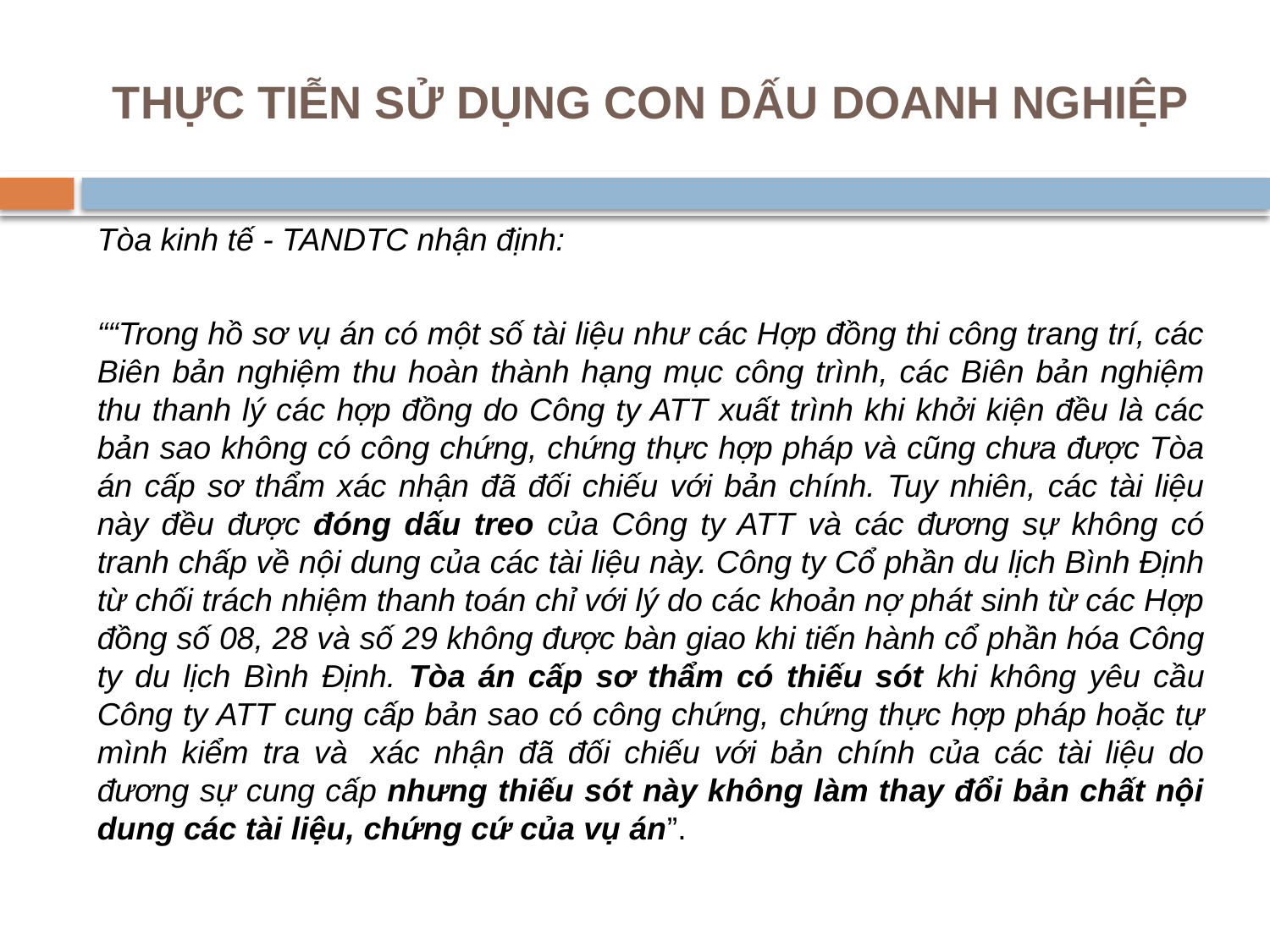

# THỰC TIỄN SỬ DỤNG CON DẤU DOANH NGHIỆP
Tòa kinh tế - TANDTC nhận định:

““Trong hồ sơ vụ án có một số tài liệu như các Hợp đồng thi công trang trí, các Biên bản nghiệm thu hoàn thành hạng mục công trình, các Biên bản nghiệm thu thanh lý các hợp đồng do Công ty ATT xuất trình khi khởi kiện đều là các bản sao không có công chứng, chứng thực hợp pháp và cũng chưa được Tòa án cấp sơ thẩm xác nhận đã đối chiếu với bản chính. Tuy nhiên, các tài liệu này đều được đóng dấu treo của Công ty ATT và các đương sự không có tranh chấp về nội dung của các tài liệu này. Công ty Cổ phần du lịch Bình Định từ chối trách nhiệm thanh toán chỉ với lý do các khoản nợ phát sinh từ các Hợp đồng số 08, 28 và số 29 không được bàn giao khi tiến hành cổ phần hóa Công ty du lịch Bình Định. Tòa án cấp sơ thẩm có thiếu sót khi không yêu cầu Công ty ATT cung cấp bản sao có công chứng, chứng thực hợp pháp hoặc tự mình kiểm tra và  xác nhận đã đối chiếu với bản chính của các tài liệu do đương sự cung cấp nhưng thiếu sót này không làm thay đổi bản chất nội dung các tài liệu, chứng cứ của vụ án”.